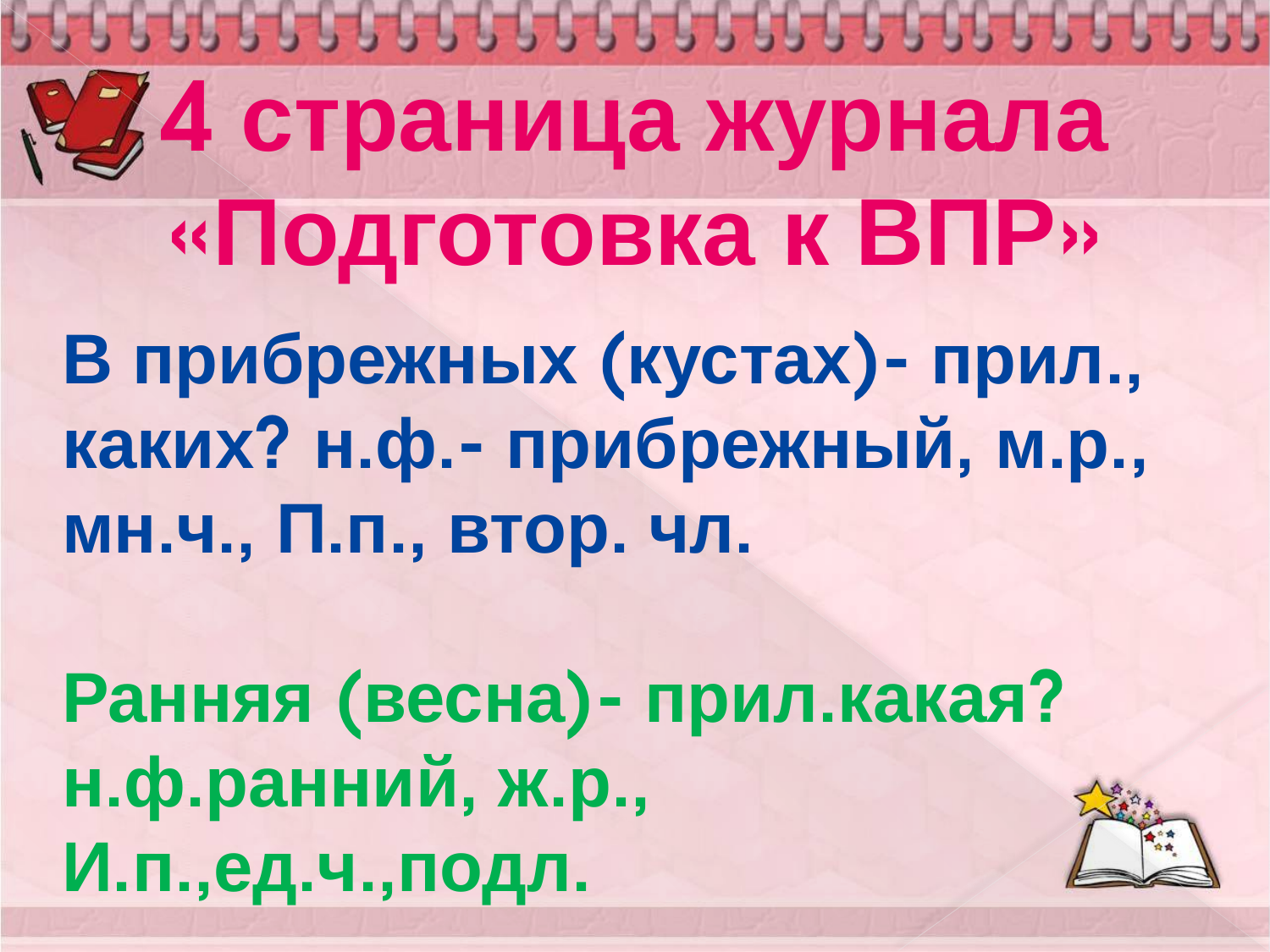

#
4 страница журнала «Подготовка к ВПР»

В прибрежных (кустах)- прил., каких? н.ф.- прибрежный, м.р., мн.ч., П.п., втор. чл.

Ранняя (весна)- прил.какая? н.ф.ранний, ж.р., И.п.,ед.ч.,подл.